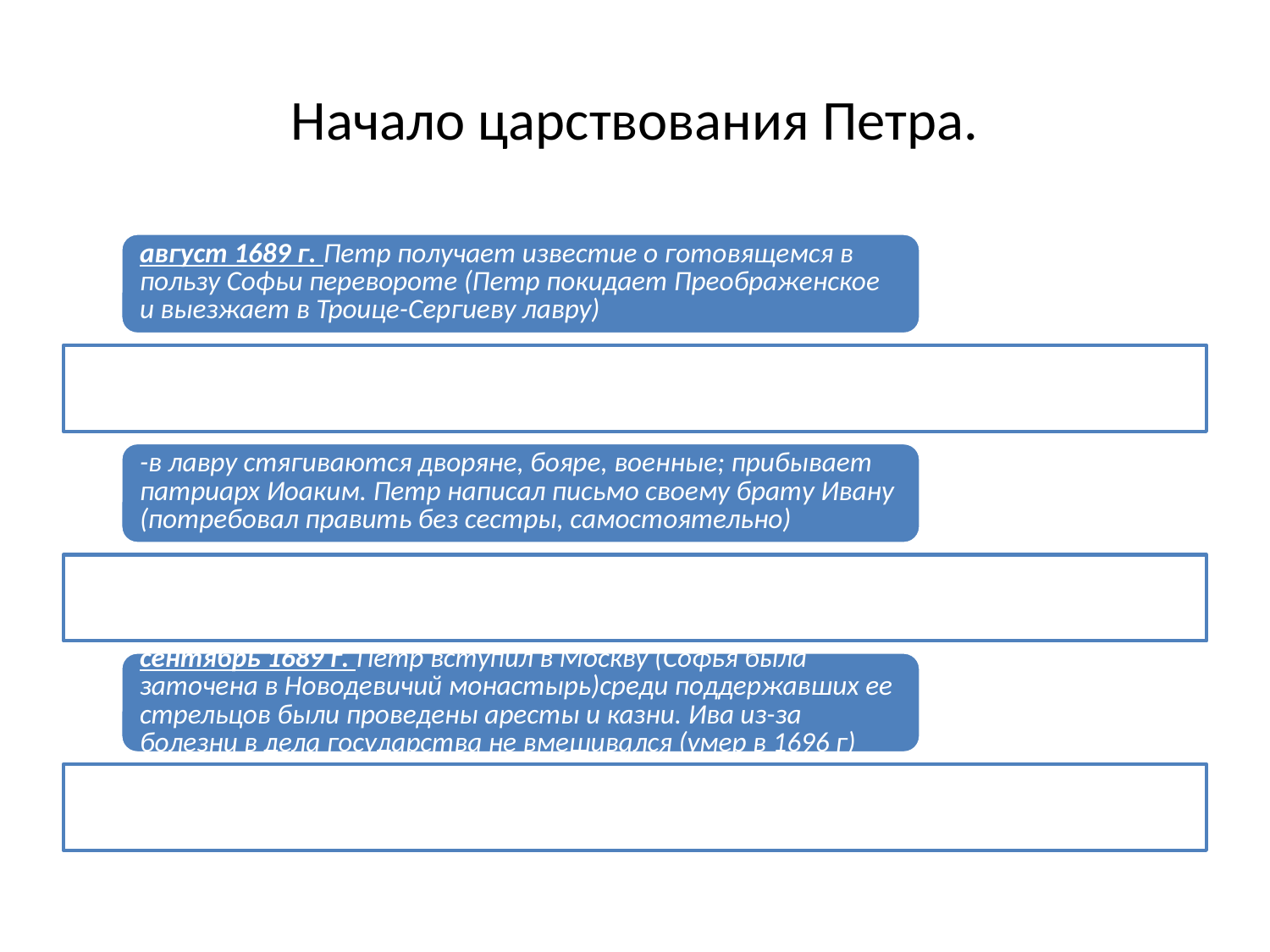

# Начало царствования Петра.
август 1689 г. Петр получает известие о готовящемся в пользу Софьи перевороте (Петр покидает Преображенское и выезжает в Троице-Сергиеву лавру)
-в лавру стягиваются дворяне, бояре, военные; прибывает патриарх Иоаким. Петр написал письмо своему брату Ивану (потребовал править без сестры, самостоятельно)
сентябрь 1689 г. Петр вступил в Москву (Софья была заточена в Новодевичий монастырь)среди поддержавших ее стрельцов были проведены аресты и казни. Ива из-за болезни в дела государства не вмешивался (умер в 1696 г)